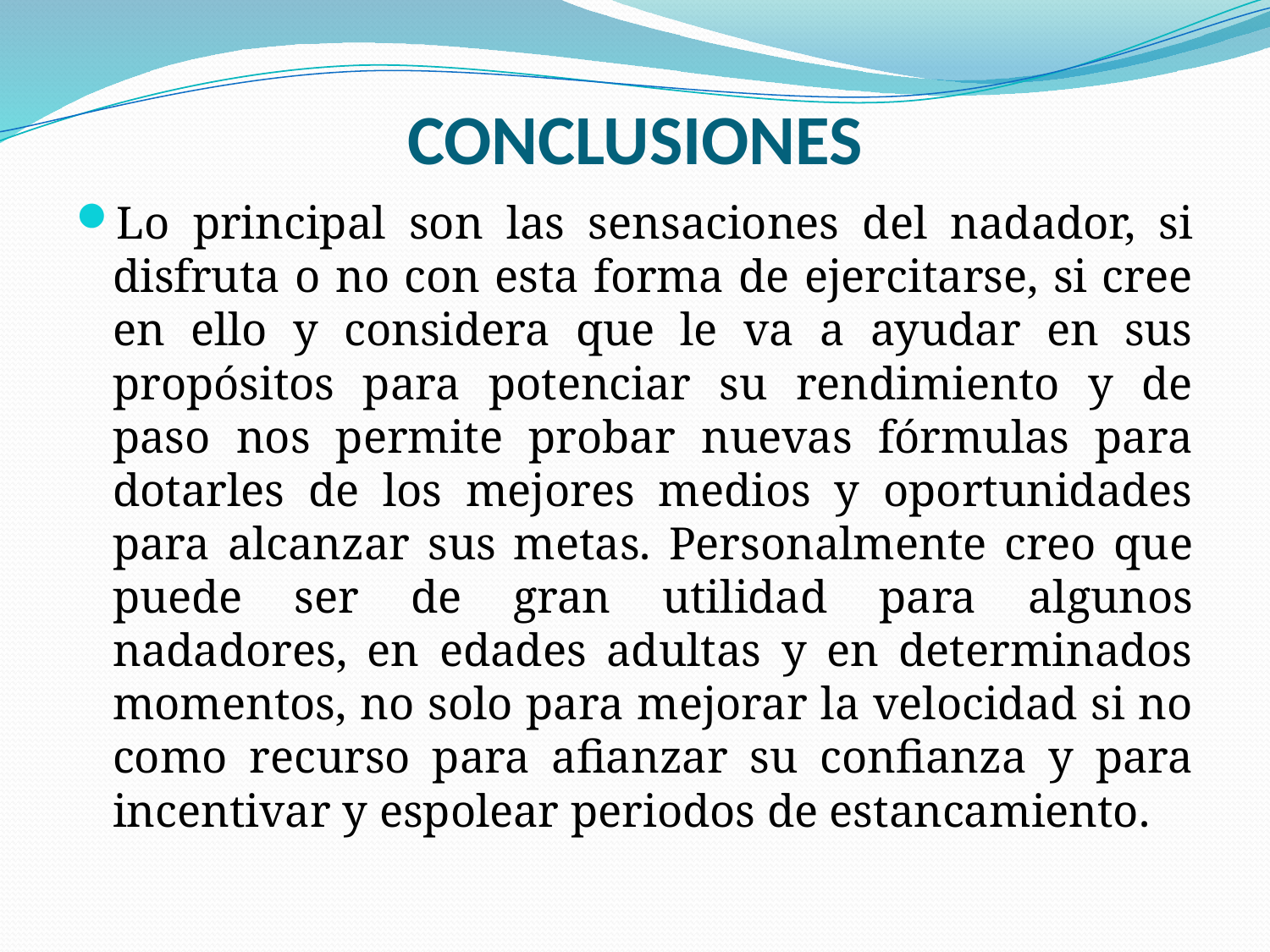

# CONCLUSIONES
Lo principal son las sensaciones del nadador, si disfruta o no con esta forma de ejercitarse, si cree en ello y considera que le va a ayudar en sus propósitos para potenciar su rendimiento y de paso nos permite probar nuevas fórmulas para dotarles de los mejores medios y oportunidades para alcanzar sus metas. Personalmente creo que puede ser de gran utilidad para algunos nadadores, en edades adultas y en determinados momentos, no solo para mejorar la velocidad si no como recurso para afianzar su confianza y para incentivar y espolear periodos de estancamiento.